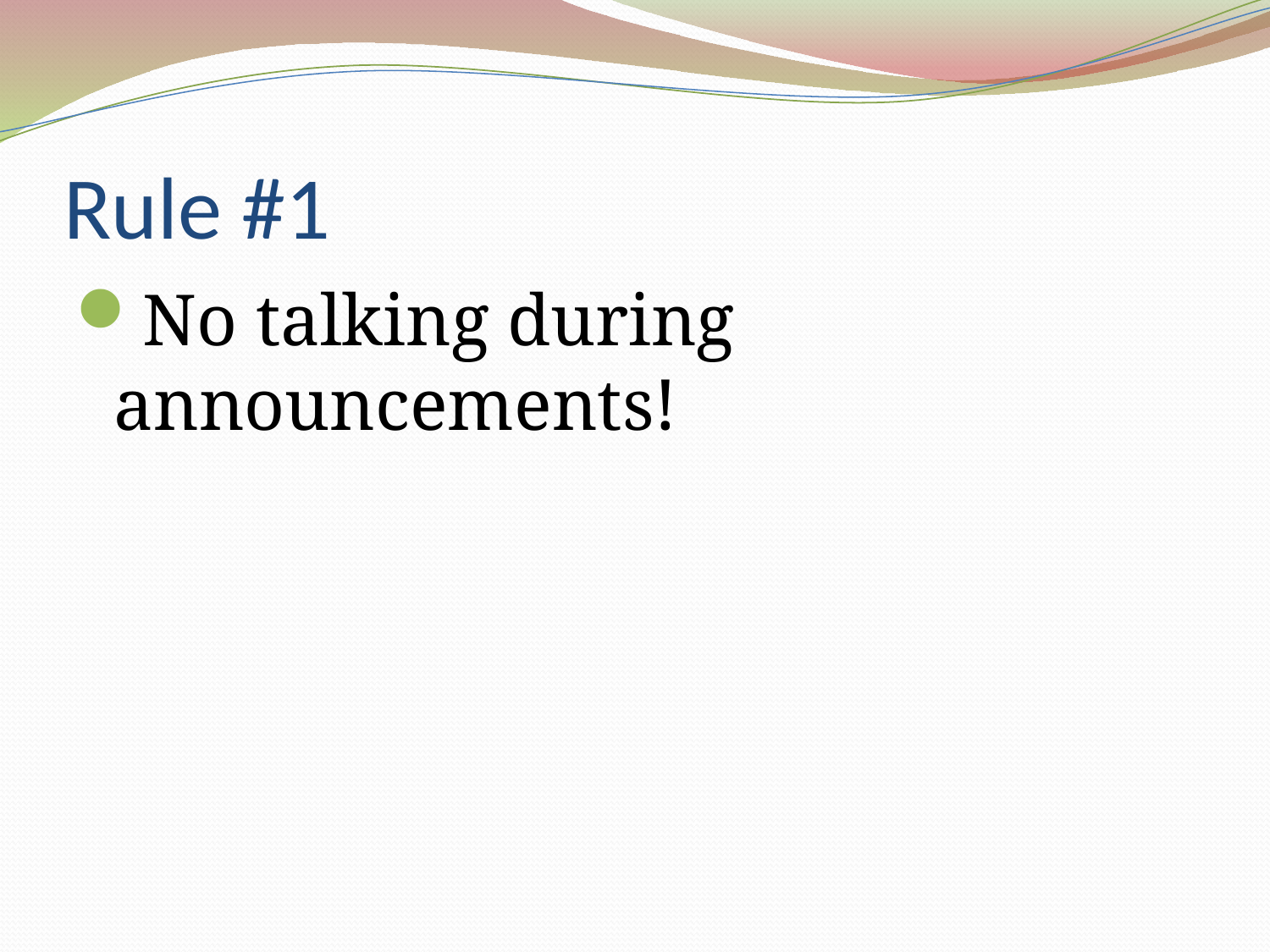

# Rule #1
No talking during announcements!